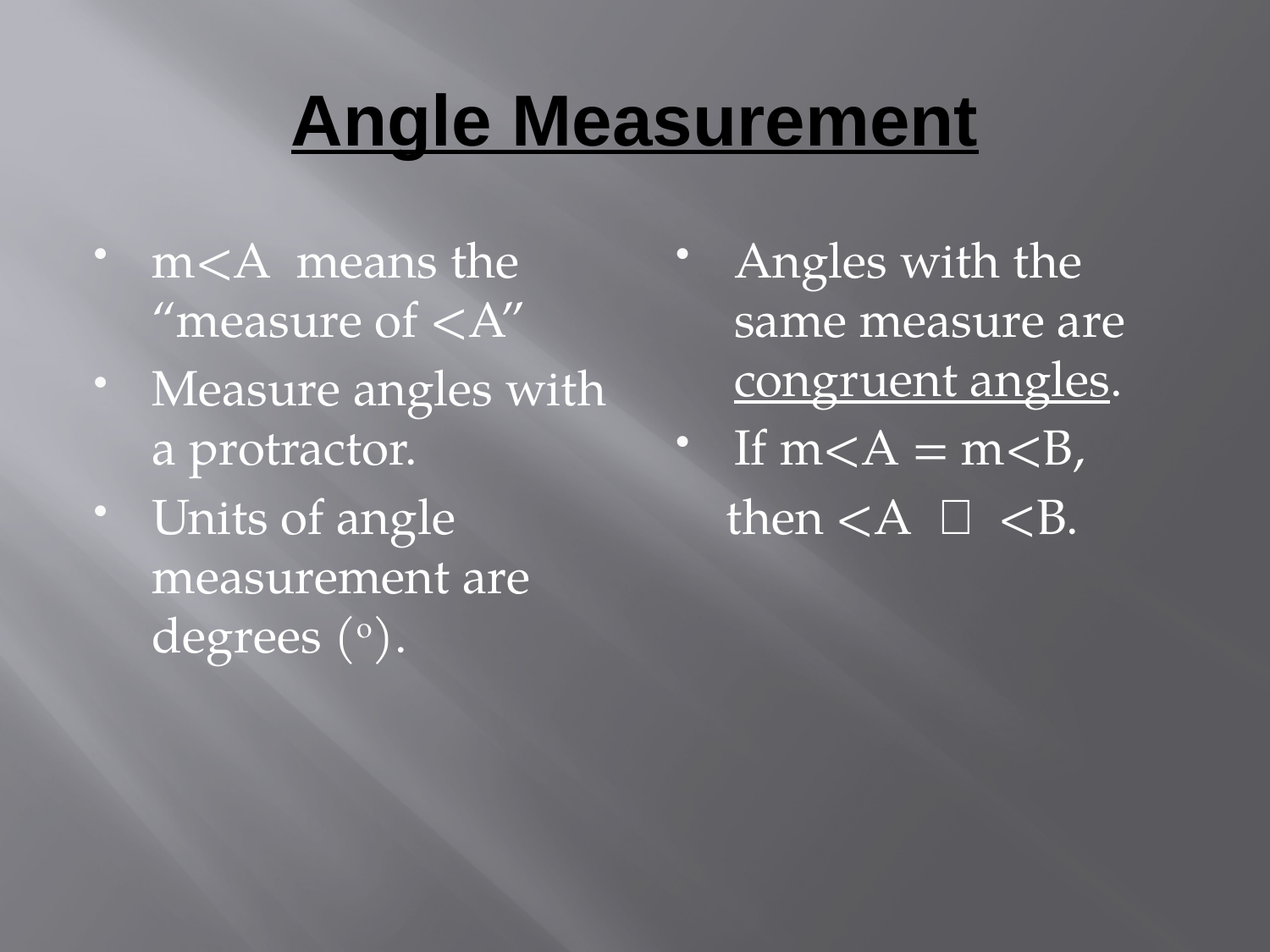

# Angle Measurement
m<A  means the “measure of <A”
Measure angles with a protractor.
Units of angle measurement are degrees (o).

Angles with the same measure are congruent angles.
If m<A = m<B,
    then <A  ≅  <B.